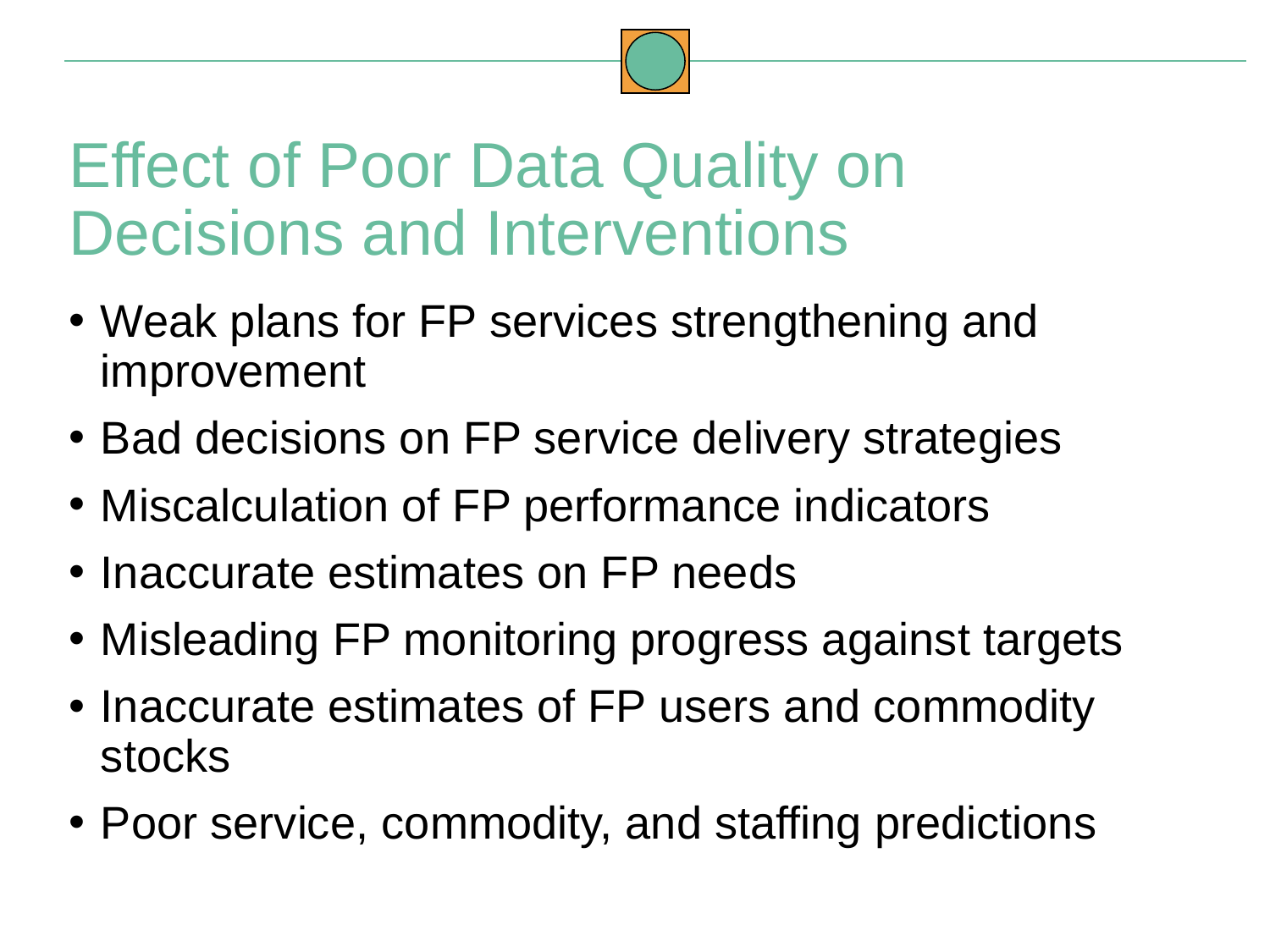

Effect of Poor Data Quality on Decisions and Interventions
Weak plans for FP services strengthening and improvement
Bad decisions on FP service delivery strategies
Miscalculation of FP performance indicators
Inaccurate estimates on FP needs
Misleading FP monitoring progress against targets
Inaccurate estimates of FP users and commodity stocks
Poor service, commodity, and staffing predictions